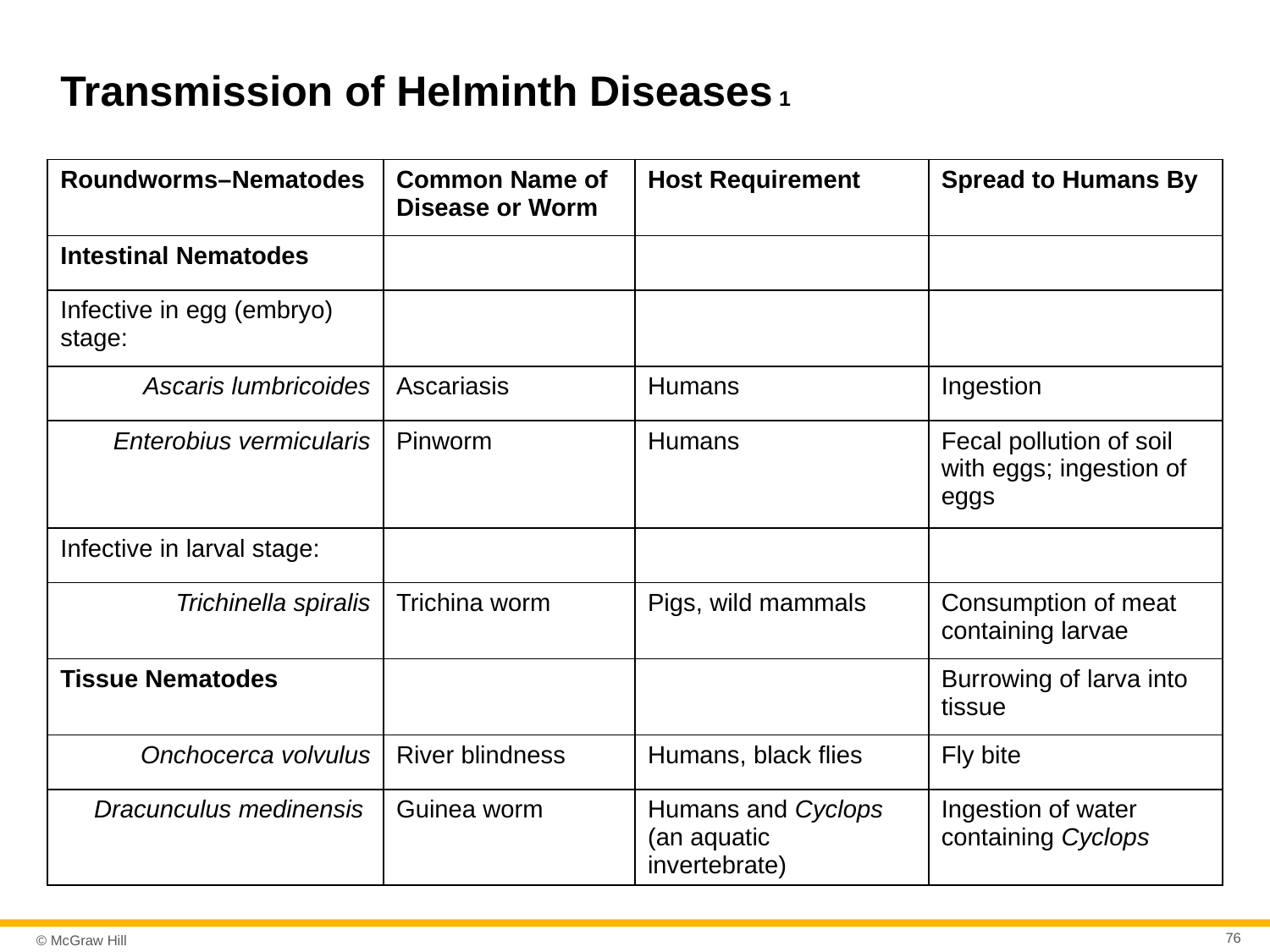

# Transmission of Helminth Diseases 1
| Roundworms–Nematodes | Common Name of Disease or Worm | Host Requirement | Spread to Humans By |
| --- | --- | --- | --- |
| Intestinal Nematodes |  |  |  |
| Infective in egg (embryo) stage: |  |  |  |
| Ascaris lumbricoides | Ascariasis | Humans | Ingestion |
| Enterobius vermicularis | Pinworm | Humans | Fecal pollution of soil with eggs; ingestion of eggs |
| Infective in larval stage: |  |  |  |
| Trichinella spiralis | Trichina worm | Pigs, wild mammals | Consumption of meat containing larvae |
| Tissue Nematodes |  |  | Burrowing of larva into tissue |
| Onchocerca volvulus | River blindness | Humans, black flies | Fly bite |
| Dracunculus medinensis | Guinea worm | Humans and Cyclops (an aquatic invertebrate) | Ingestion of water containing Cyclops |